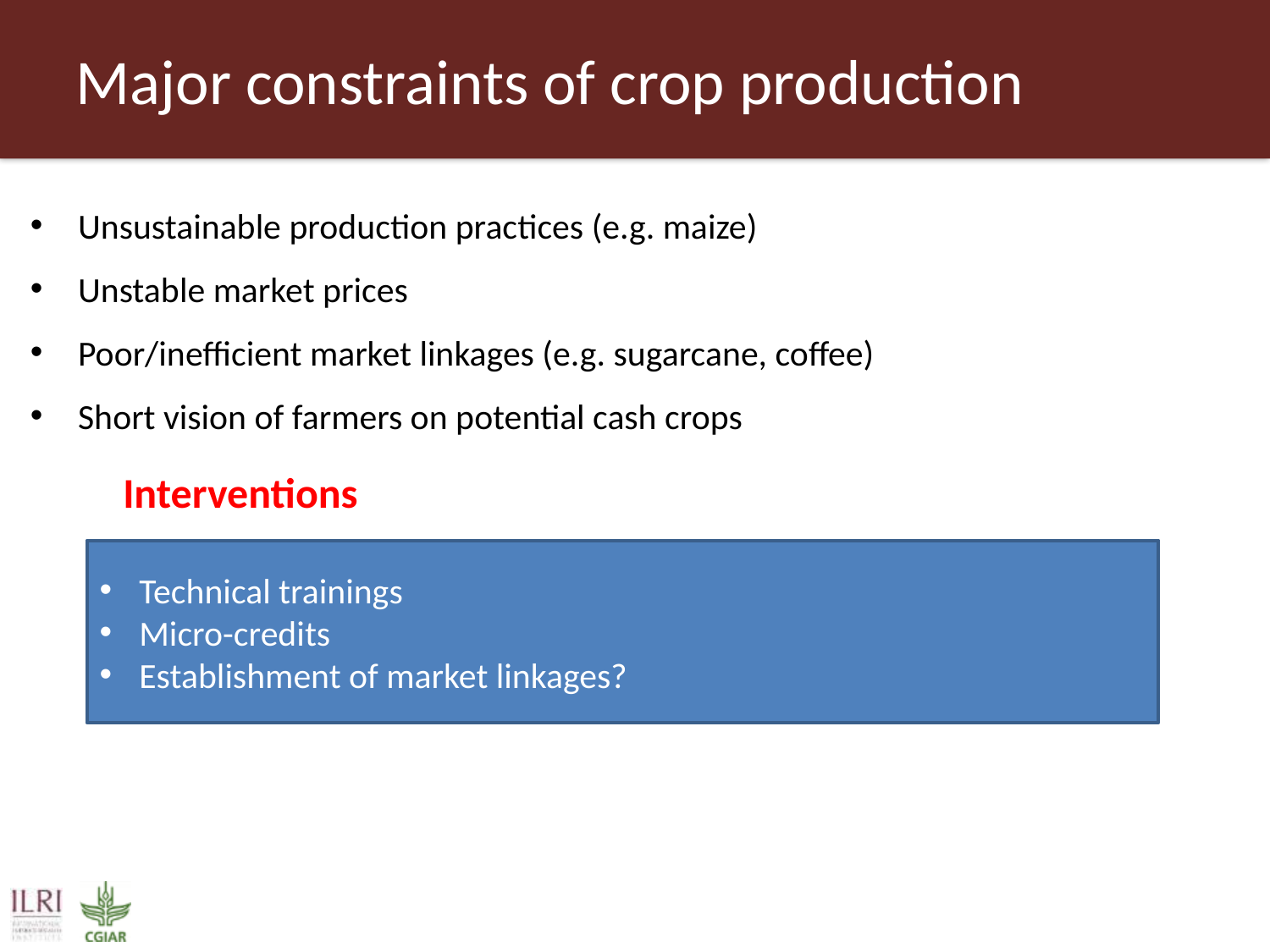

# Major constraints of crop production
Unsustainable production practices (e.g. maize)
Unstable market prices
Poor/inefficient market linkages (e.g. sugarcane, coffee)
Short vision of farmers on potential cash crops
Interventions
Technical trainings
Micro-credits
Establishment of market linkages?